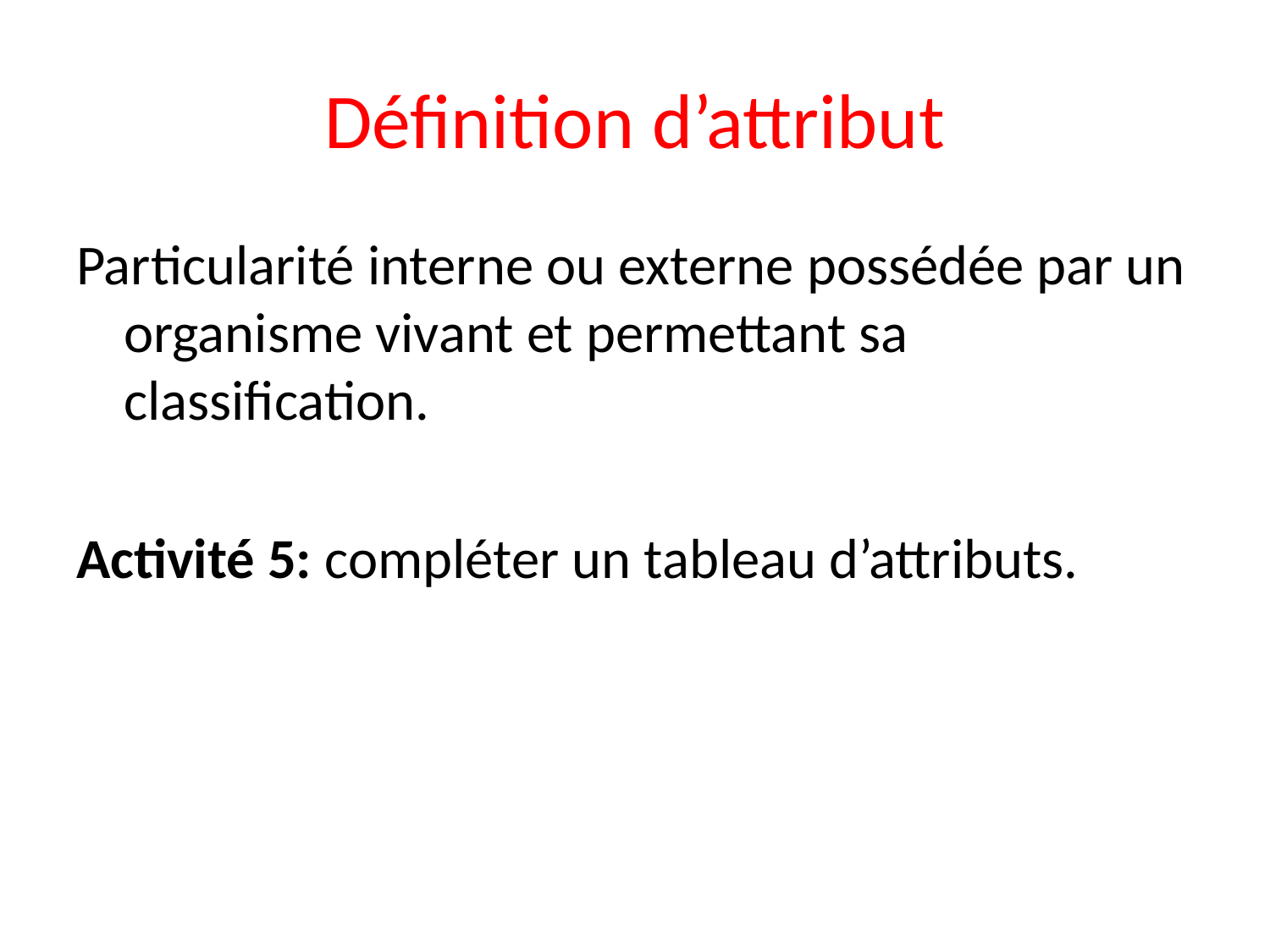

# Définition d’attribut
Particularité interne ou externe possédée par un organisme vivant et permettant sa classification.

Activité 5: compléter un tableau d’attributs.